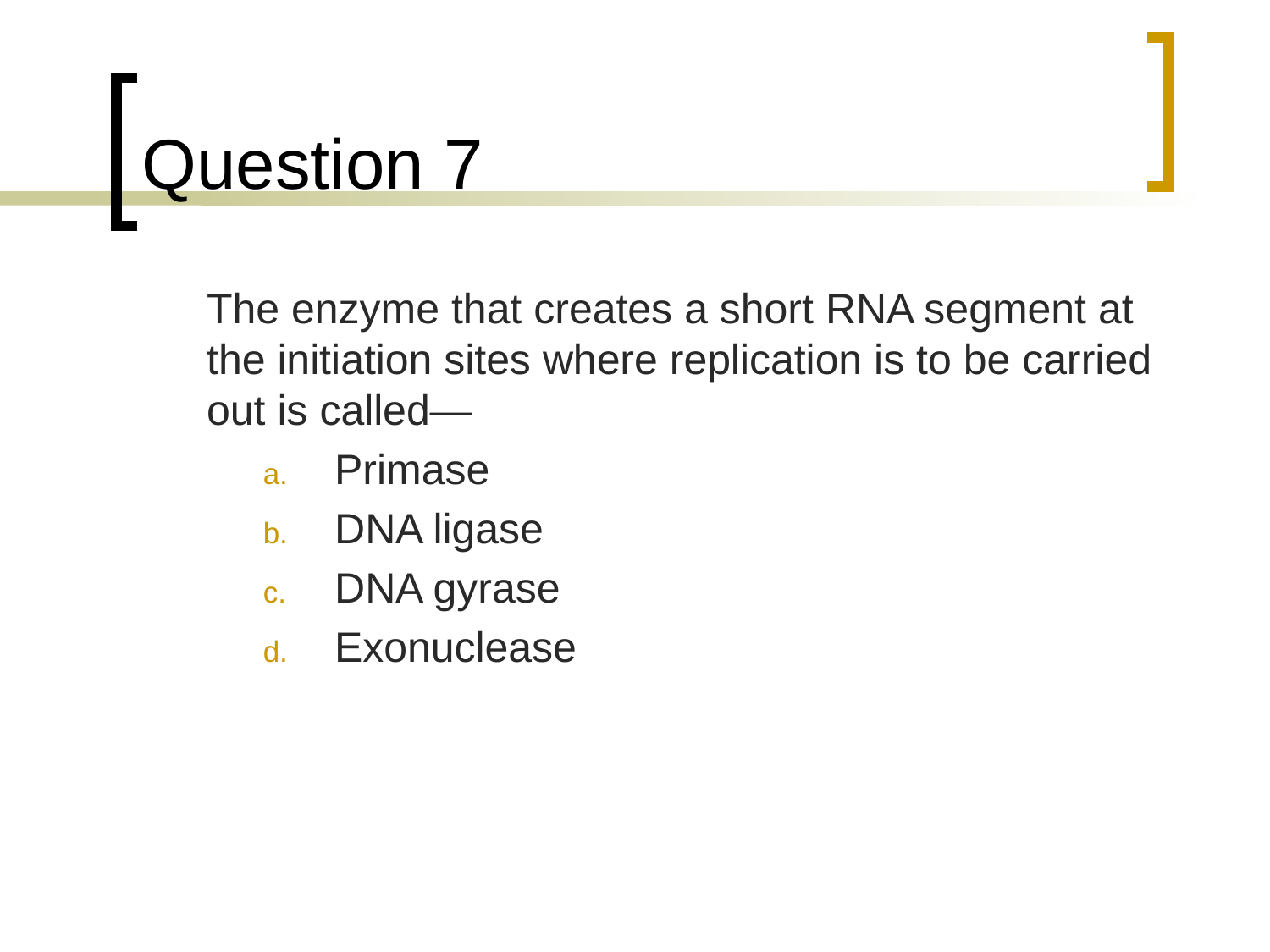

# Question 7
	The enzyme that creates a short RNA segment at the initiation sites where replication is to be carried out is called—
Primase
DNA ligase
DNA gyrase
Exonuclease